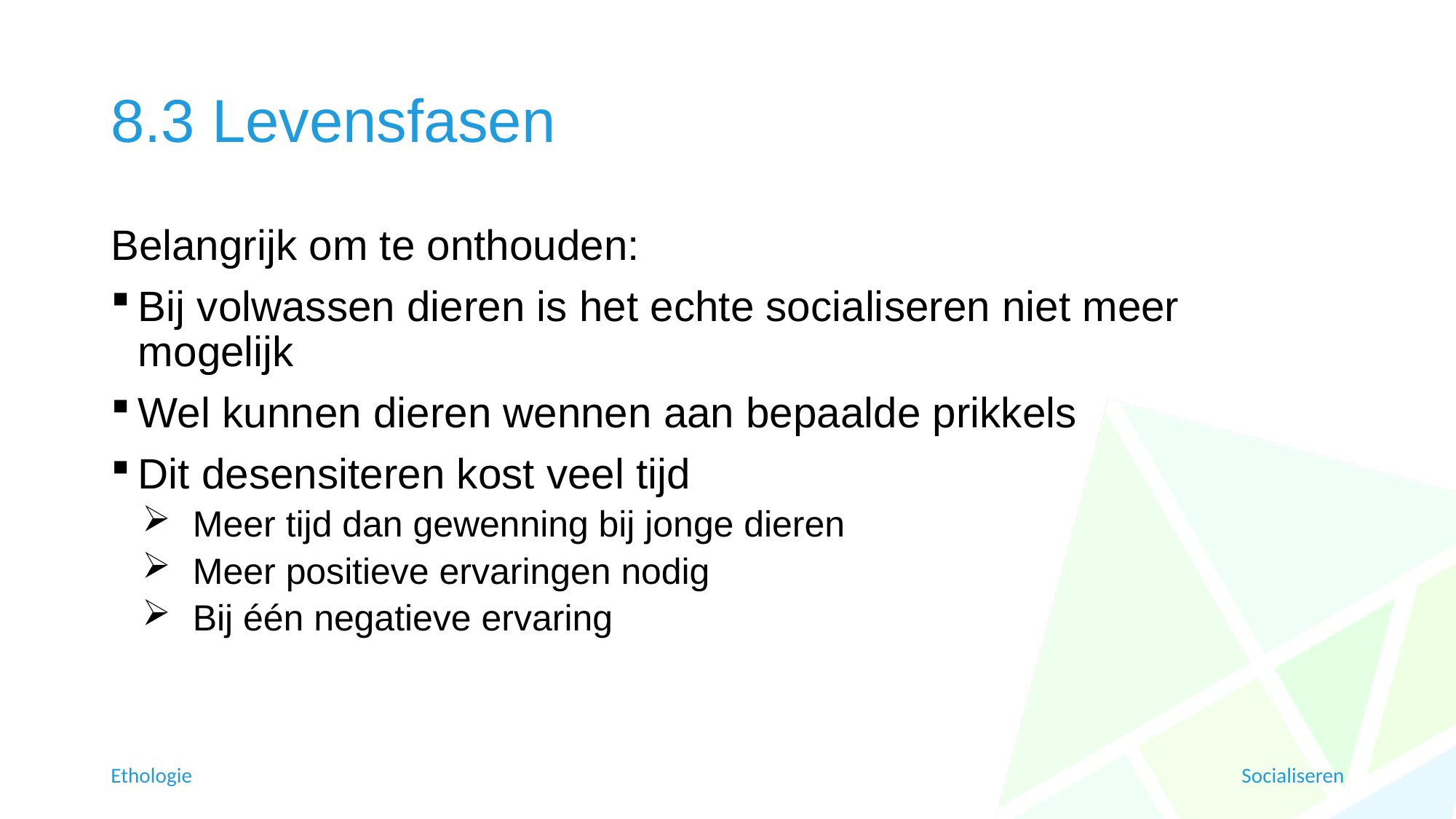

# 8.3 Levensfasen
Belangrijk om te onthouden:
Bij volwassen dieren is het echte socialiseren niet meer mogelijk
Wel kunnen dieren wennen aan bepaalde prikkels
Dit desensiteren kost veel tijd
Meer tijd dan gewenning bij jonge dieren
Meer positieve ervaringen nodig
Bij één negatieve ervaring
Ethologie
Socialiseren